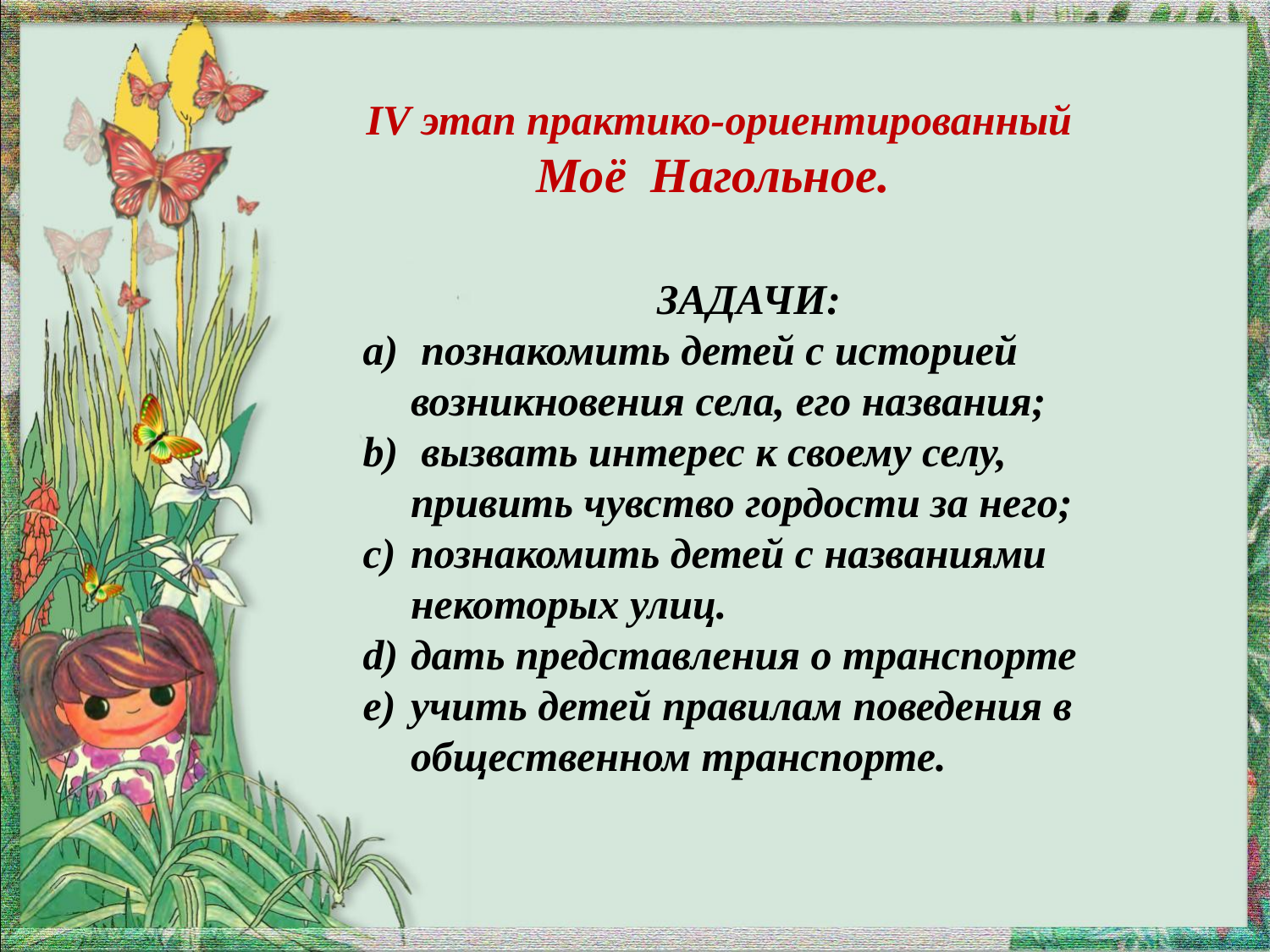

IV этап практико-ориентированный
Моё  Нагольное.
ЗАДАЧИ:
 познакомить детей с историей возникновения села, его названия;
 вызвать интерес к своему селу, привить чувство гордости за него;
познакомить детей с названиями некоторых улиц.
дать представления о транспорте
учить детей правилам поведения в общественном транспорте.